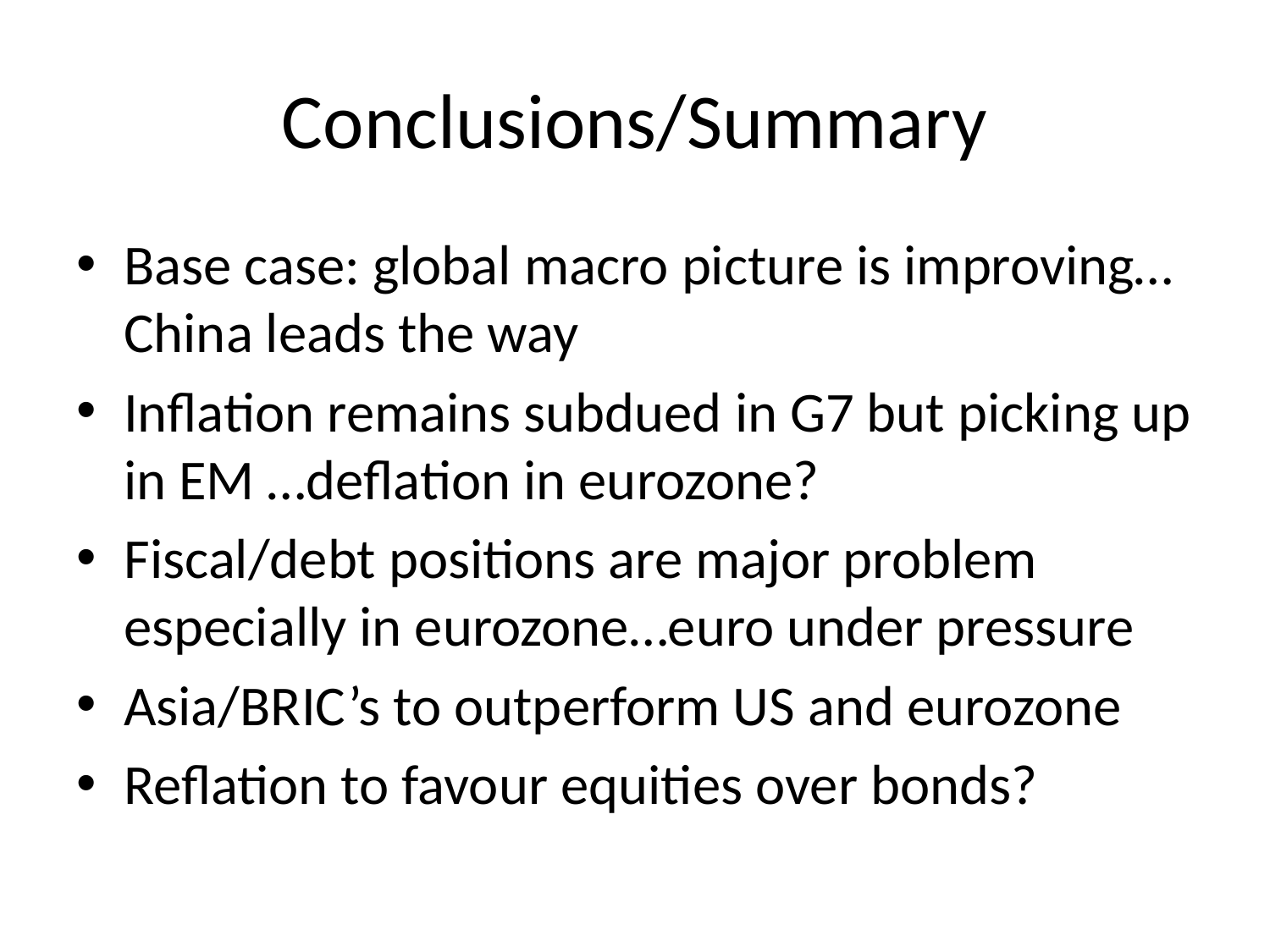

# Conclusions/Summary
Base case: global macro picture is improving…China leads the way
Inflation remains subdued in G7 but picking up in EM …deflation in eurozone?
Fiscal/debt positions are major problem especially in eurozone…euro under pressure
Asia/BRIC’s to outperform US and eurozone
Reflation to favour equities over bonds?